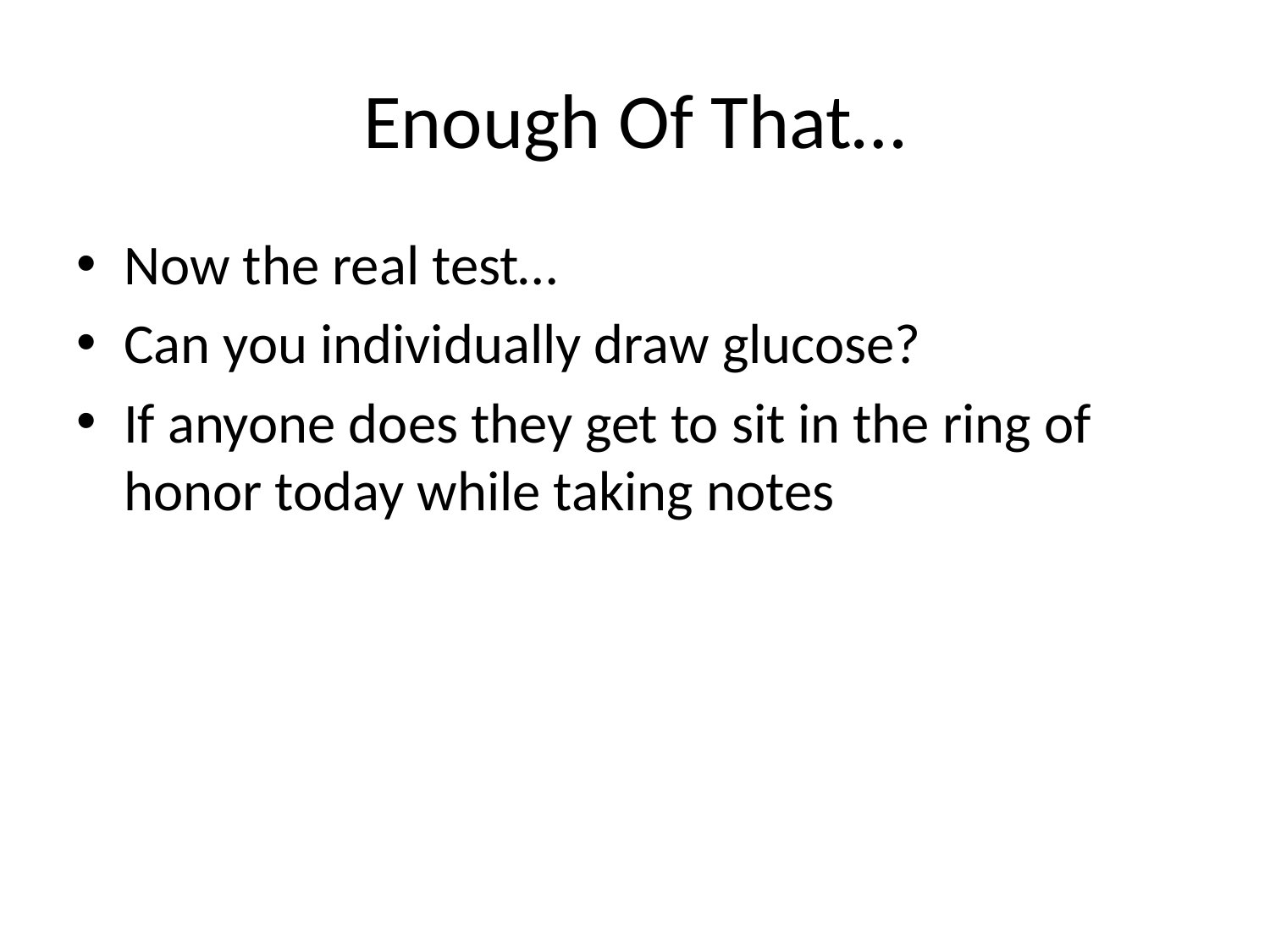

# Enough Of That…
Now the real test…
Can you individually draw glucose?
If anyone does they get to sit in the ring of honor today while taking notes